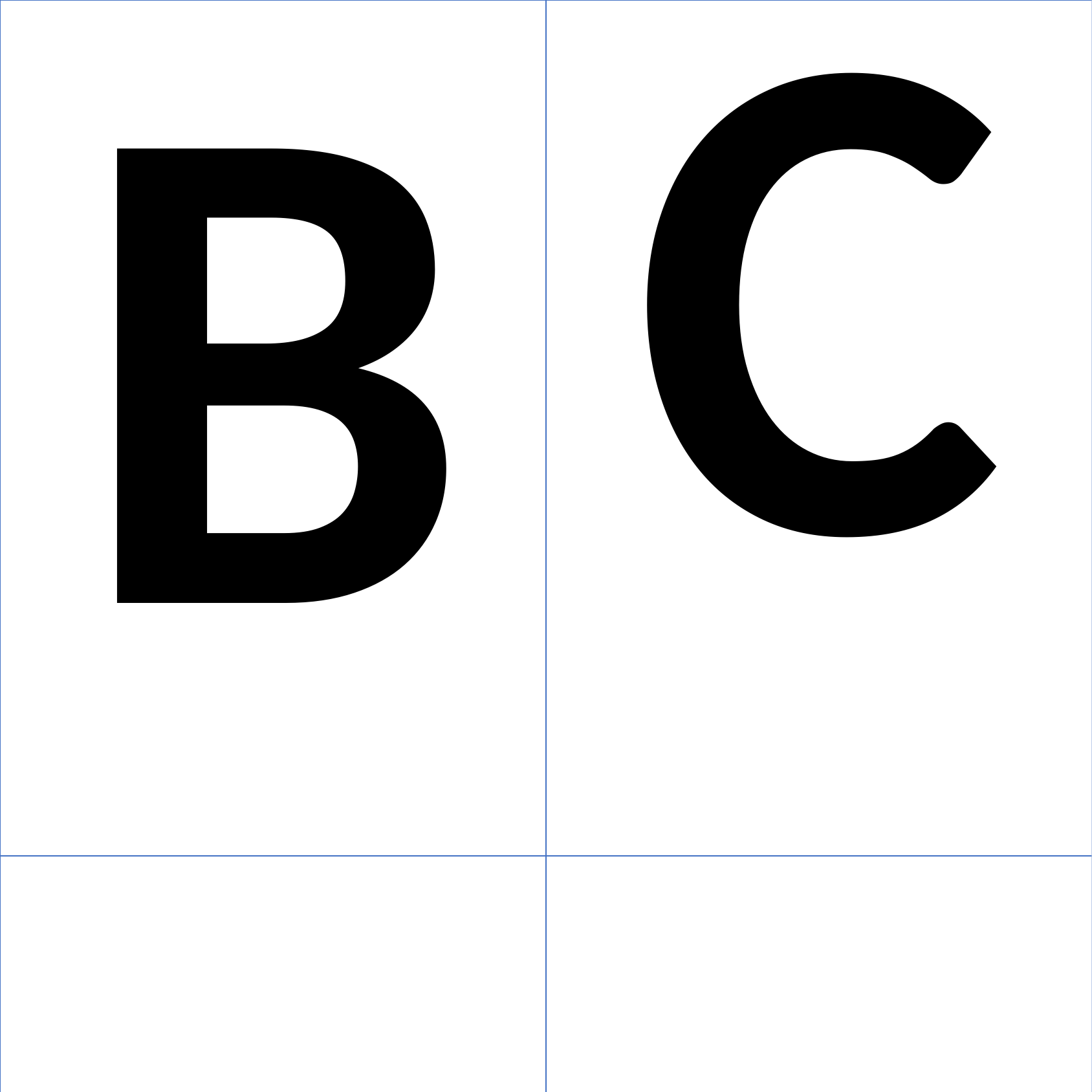

| В | С |
| --- | --- |
|  |  |